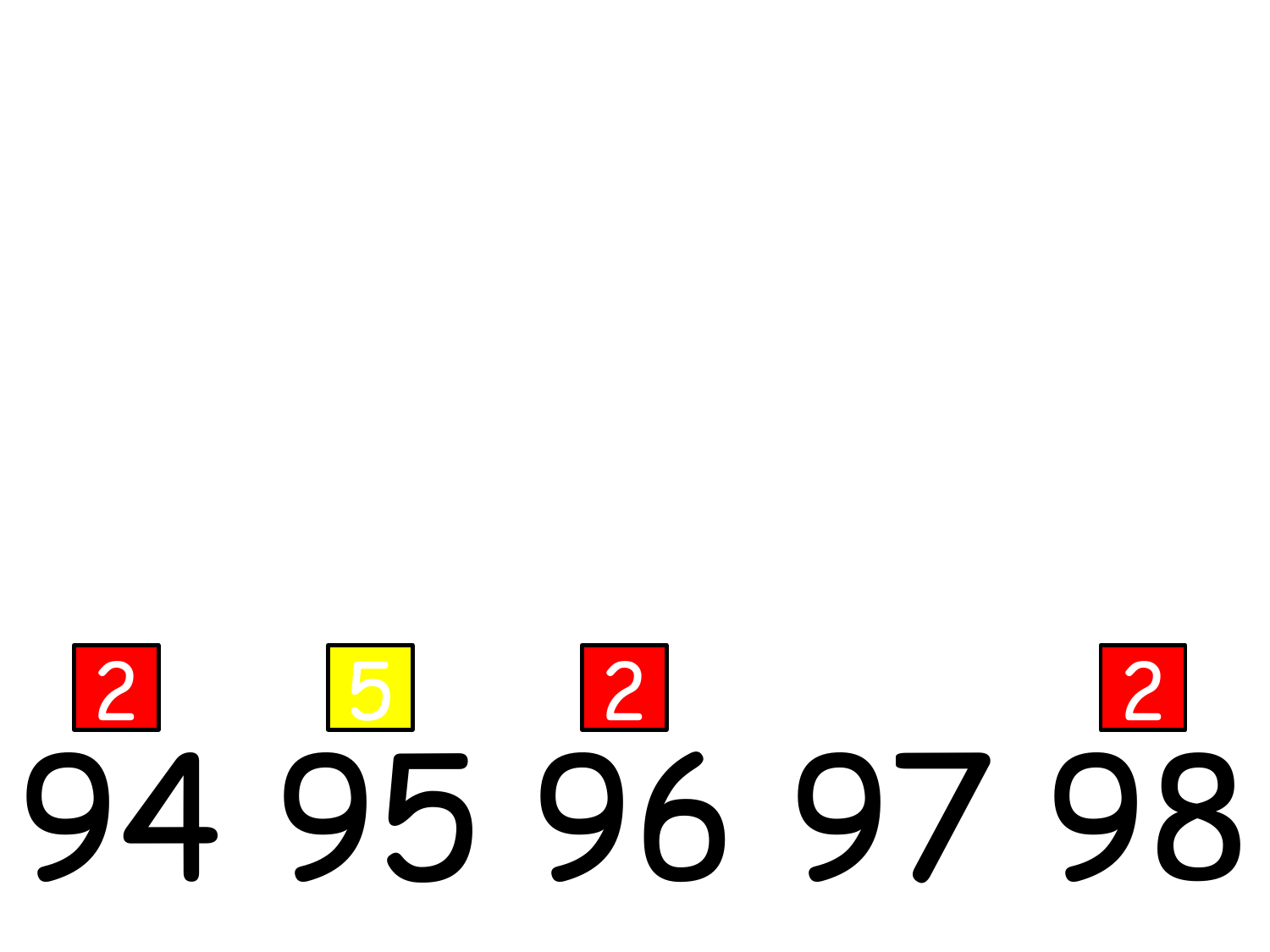

2
5
2
2
 94 95 96 97 98